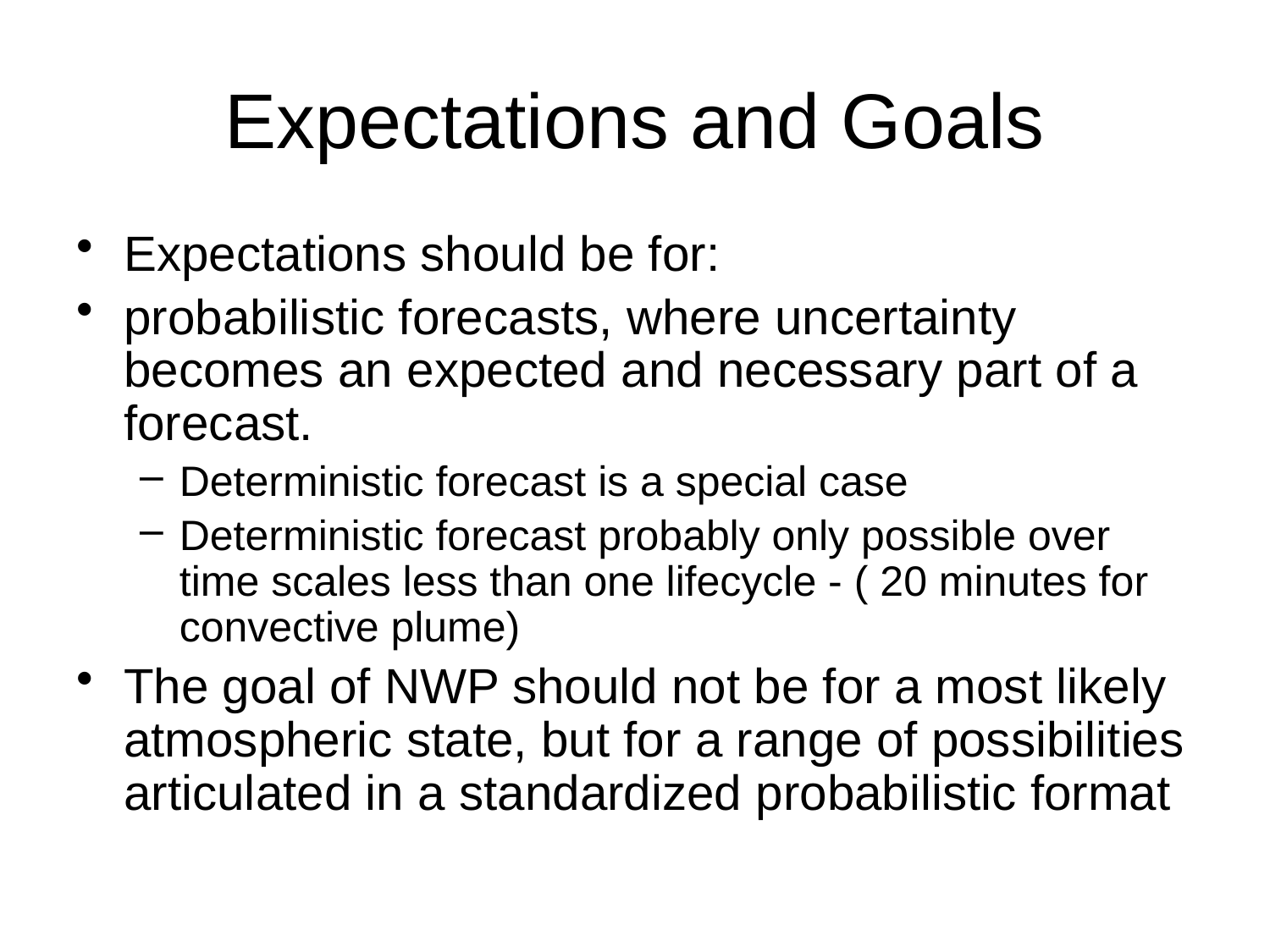

# Expectations and Goals
Expectations should be for:
probabilistic forecasts, where uncertainty becomes an expected and necessary part of a forecast.
Deterministic forecast is a special case
Deterministic forecast probably only possible over time scales less than one lifecycle - ( 20 minutes for convective plume)
The goal of NWP should not be for a most likely atmospheric state, but for a range of possibilities articulated in a standardized probabilistic format